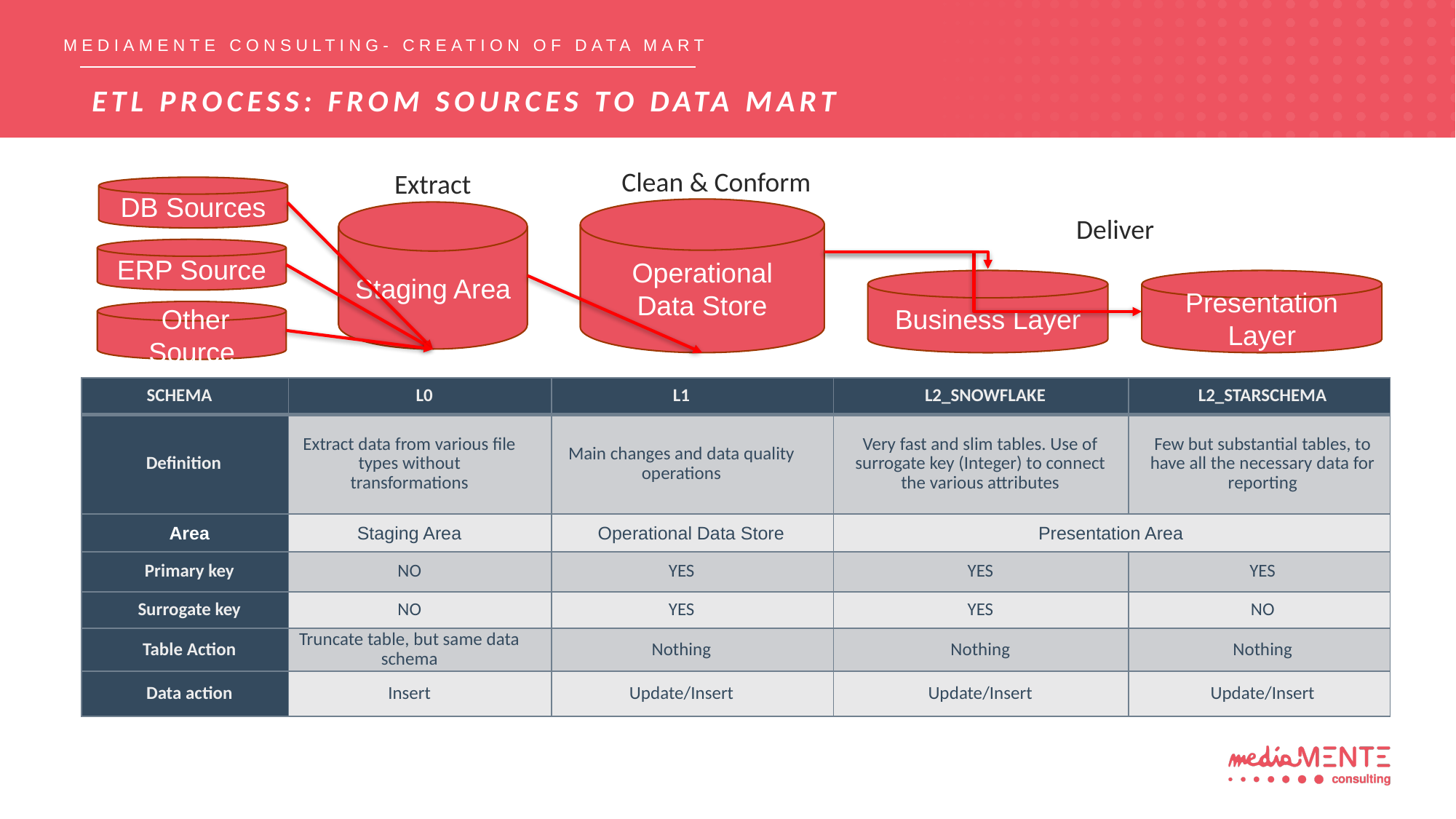

MEDIAMENTE CONSULTING- CREATION OF DATA MART

ETL PROCESS: FROM SOURCES TO DATA MART
Clean & Conform
Extract
DB Sources
Operational
Data Store
Staging Area
Deliver
ERP Source
Business Layer
Presentation Layer
 Other Source
| SCHEMA | L0 | L1 | L2\_SNOWFLAKE | L2\_STARSCHEMA |
| --- | --- | --- | --- | --- |
| Definition | Extract data from various file types without transformations | Main changes and data quality operations | Very fast and slim tables. Use of surrogate key (Integer) to connect the various attributes | Few but substantial tables, to have all the necessary data for reporting |
| Area | Staging Area | Operational Data Store | Presentation Area |  |
| Primary key | NO | YES | YES | YES |
| Surrogate key | NO | YES | YES | NO |
| Table Action | Truncate table, but same data schema | Nothing | Nothing | Nothing |
| Data action | Insert | Update/Insert | Update/Insert | Update/Insert |